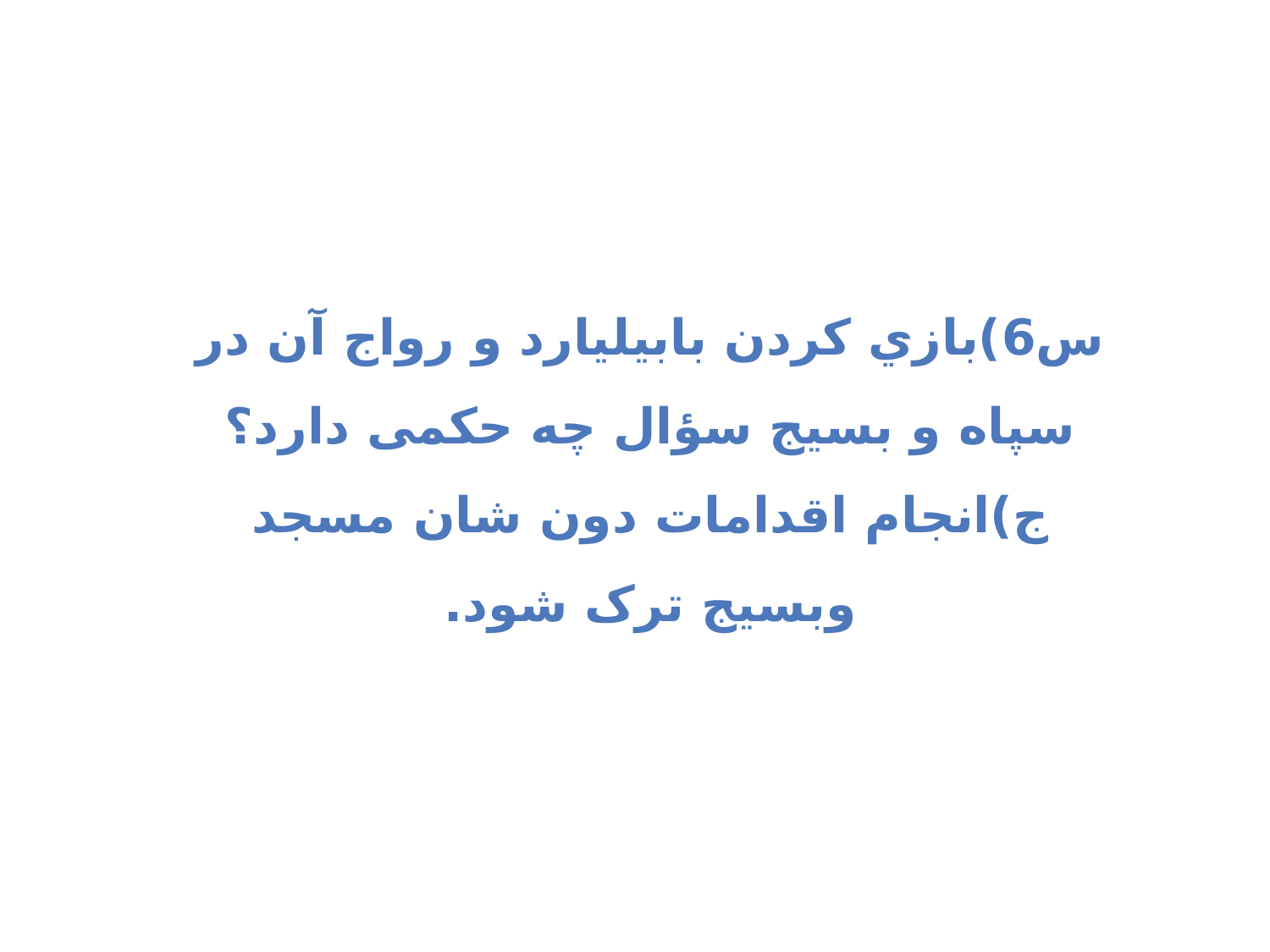

س6)بازي کردن بابيليارد و رواج آن در سپاه و بسيج سؤال چه حکمی دارد؟
ج)انجام اقدامات دون شان مسجد وبسیج ترک شود.